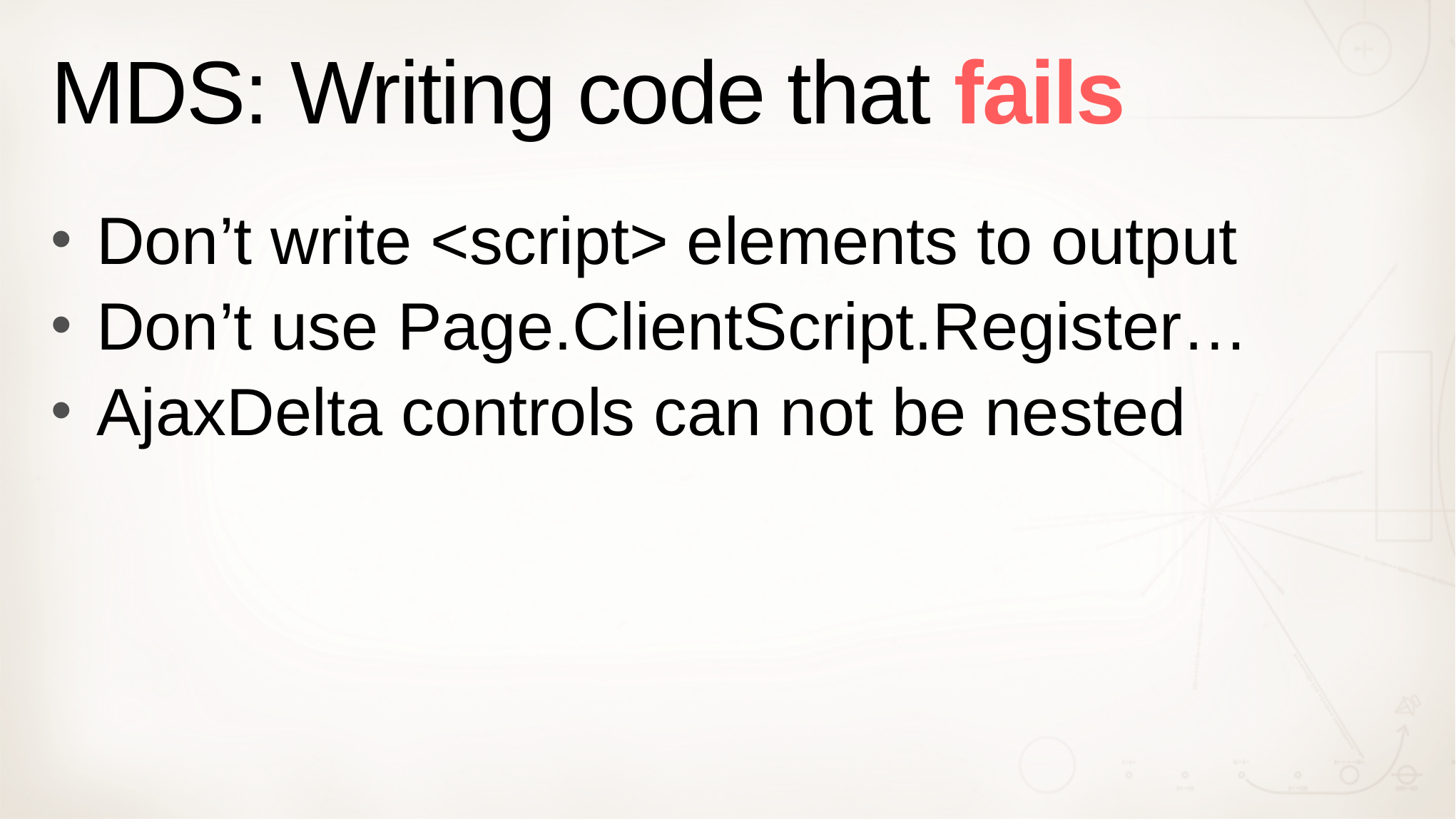

# MDS: Writing code that fails

Don’t write <script> elements to output
Don’t use Page.ClientScript.Register…
AjaxDelta controls can not be nested